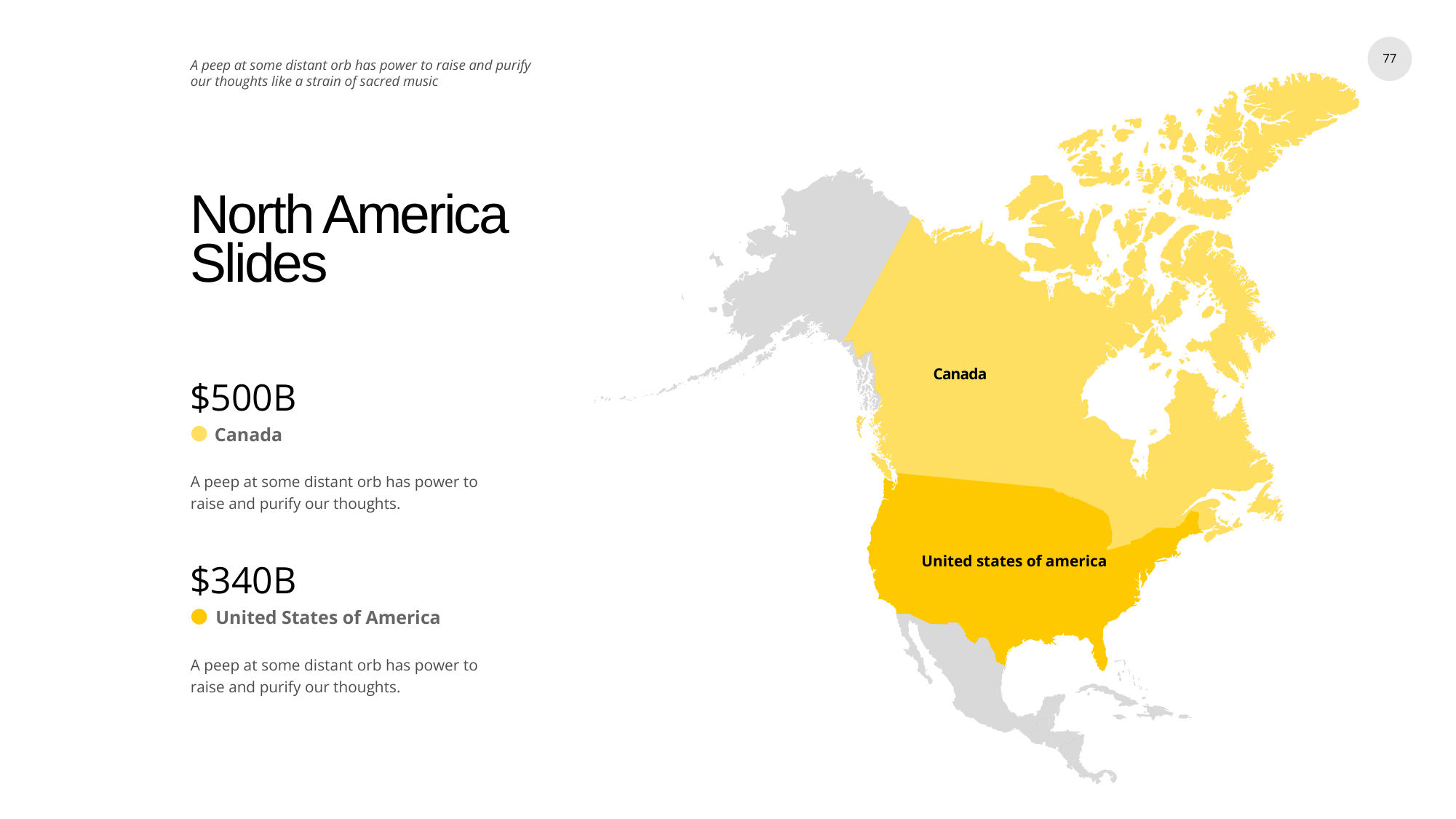

77
A peep at some distant orb has power to raise and purify our thoughts like a strain of sacred music

# North America Slides
C a n a d a
$500B
Canada

A peep at some distant orb has power to raise and purify our thoughts.

United states of america
$340B
United States of America

A peep at some distant orb has power to raise and purify our thoughts.